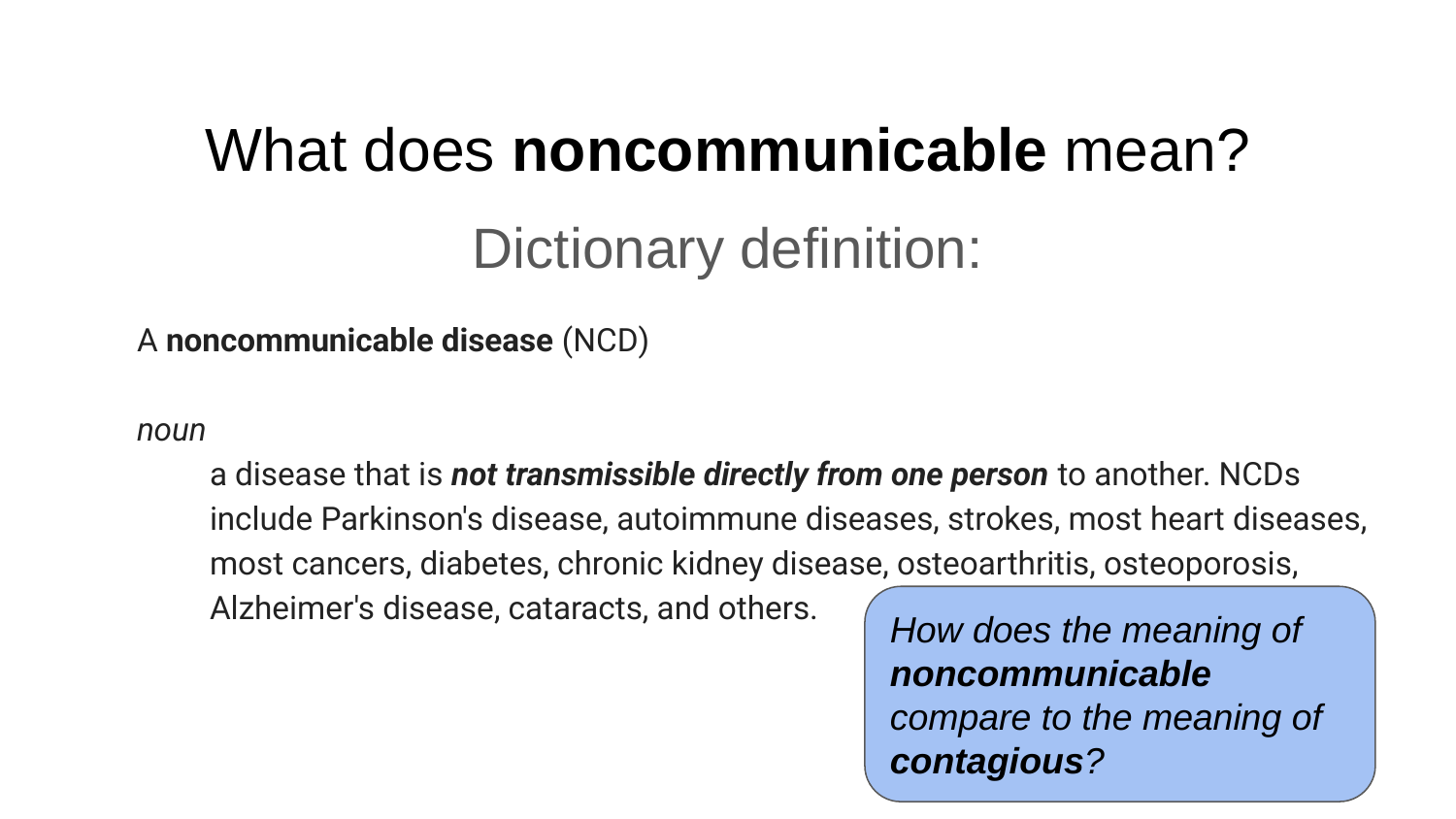

# What does noncommunicable mean?
Dictionary definition:

A noncommunicable disease (NCD)

noun
a disease that is not transmissible directly from one person to another. NCDs include Parkinson's disease, autoimmune diseases, strokes, most heart diseases, most cancers, diabetes, chronic kidney disease, osteoarthritis, osteoporosis, Alzheimer's disease, cataracts, and others.

How does the meaning of noncommunicable compare to the meaning of contagious?